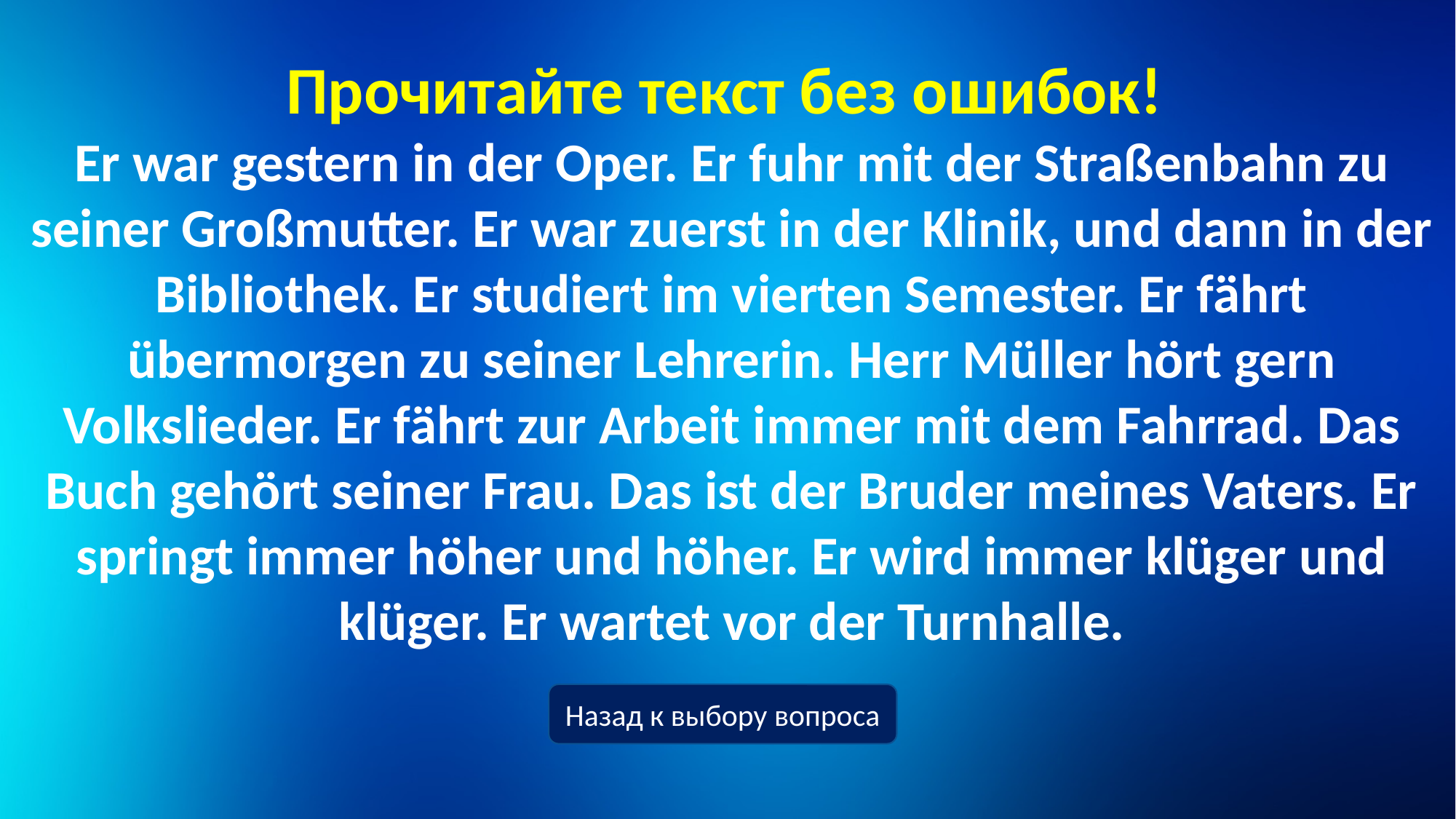

# Прочитайте текст без ошибок! Er war gestern in der Oper. Er fuhr mit der Straßenbahn zu seiner Großmutter. Er war zuerst in der Klinik, und dann in der Bibliothek. Er studiert im vierten Semester. Er fährt übermorgen zu seiner Lehrerin. Herr Müller hört gern Volkslieder. Er fährt zur Arbeit immer mit dem Fahrrad. Das Buch gehört seiner Frau. Das ist der Bruder meines Vaters. Er springt immer höher und höher. Er wird immer klüger und klüger. Er wartet vor der Turnhalle.
Назад к выбору вопроса